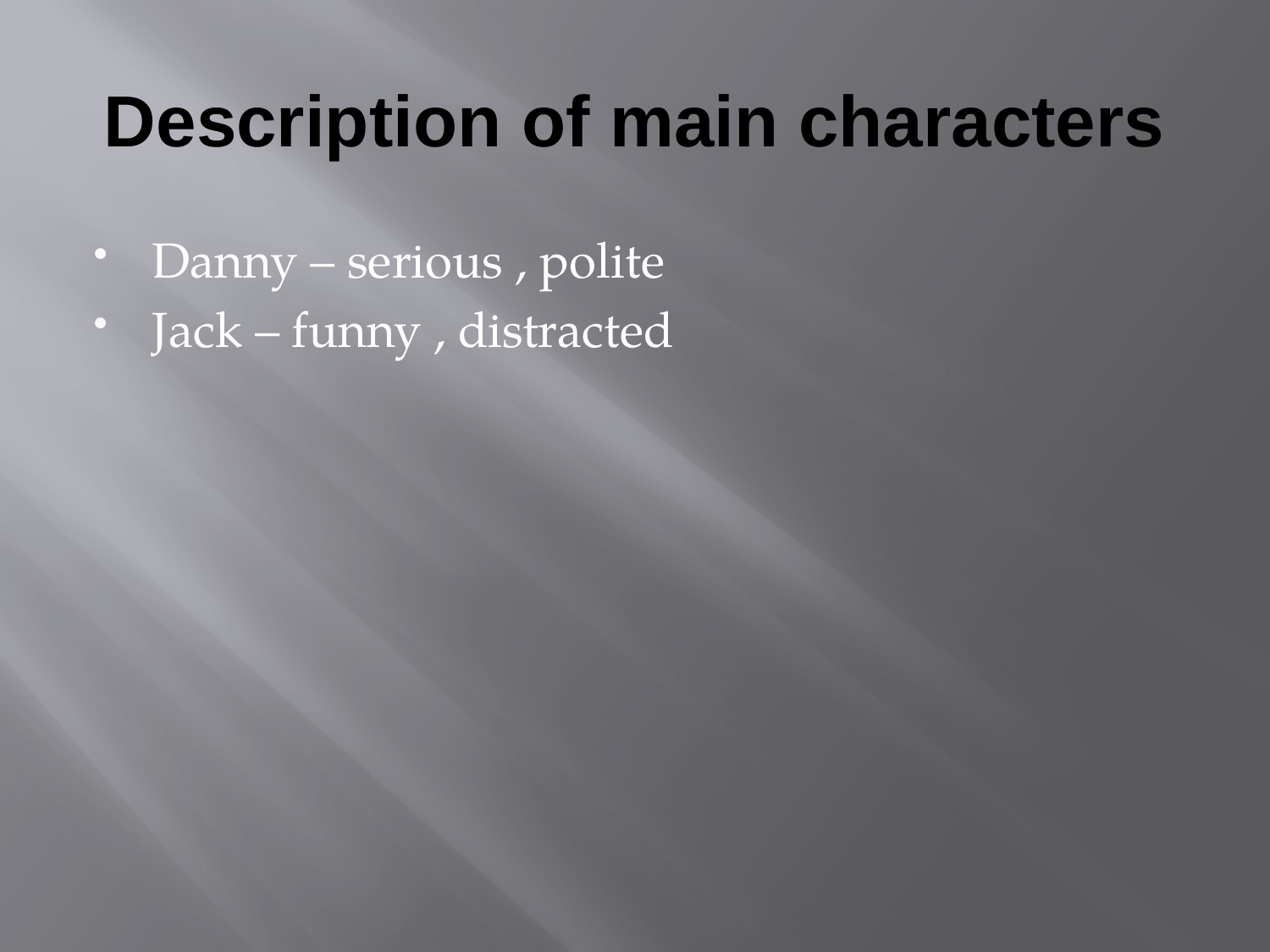

# Description of main characters
Danny – serious , polite
Jack – funny , distracted